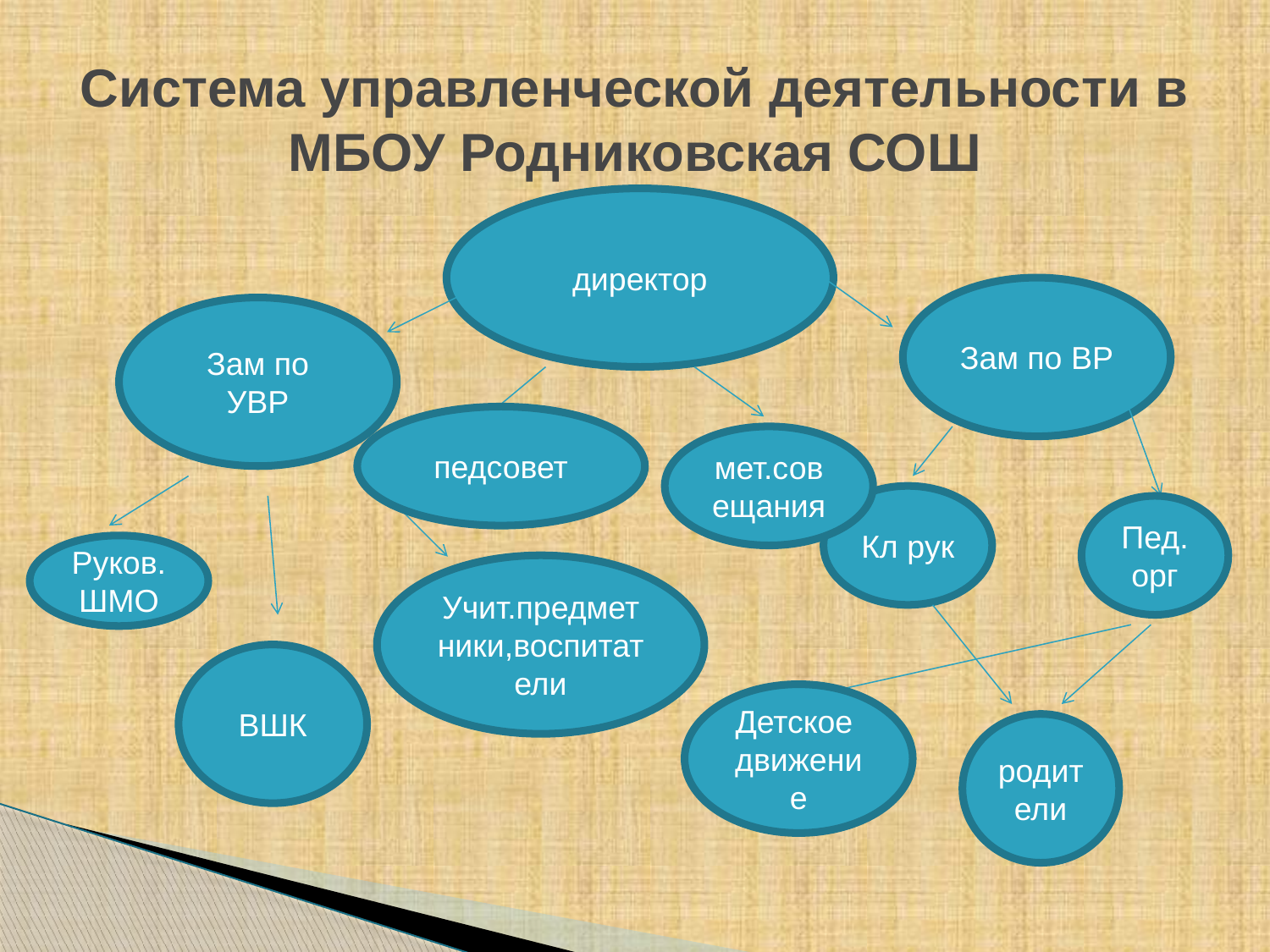

# Система управленческой деятельности в МБОУ Родниковская СОШ
директор
Зам по ВР
Зам по УВР
педсовет
мет.совещания
Кл рук
Пед.орг
Руков.ШМО
Учит.предметники,воспитатели
ВШК
Детское  движение
родители